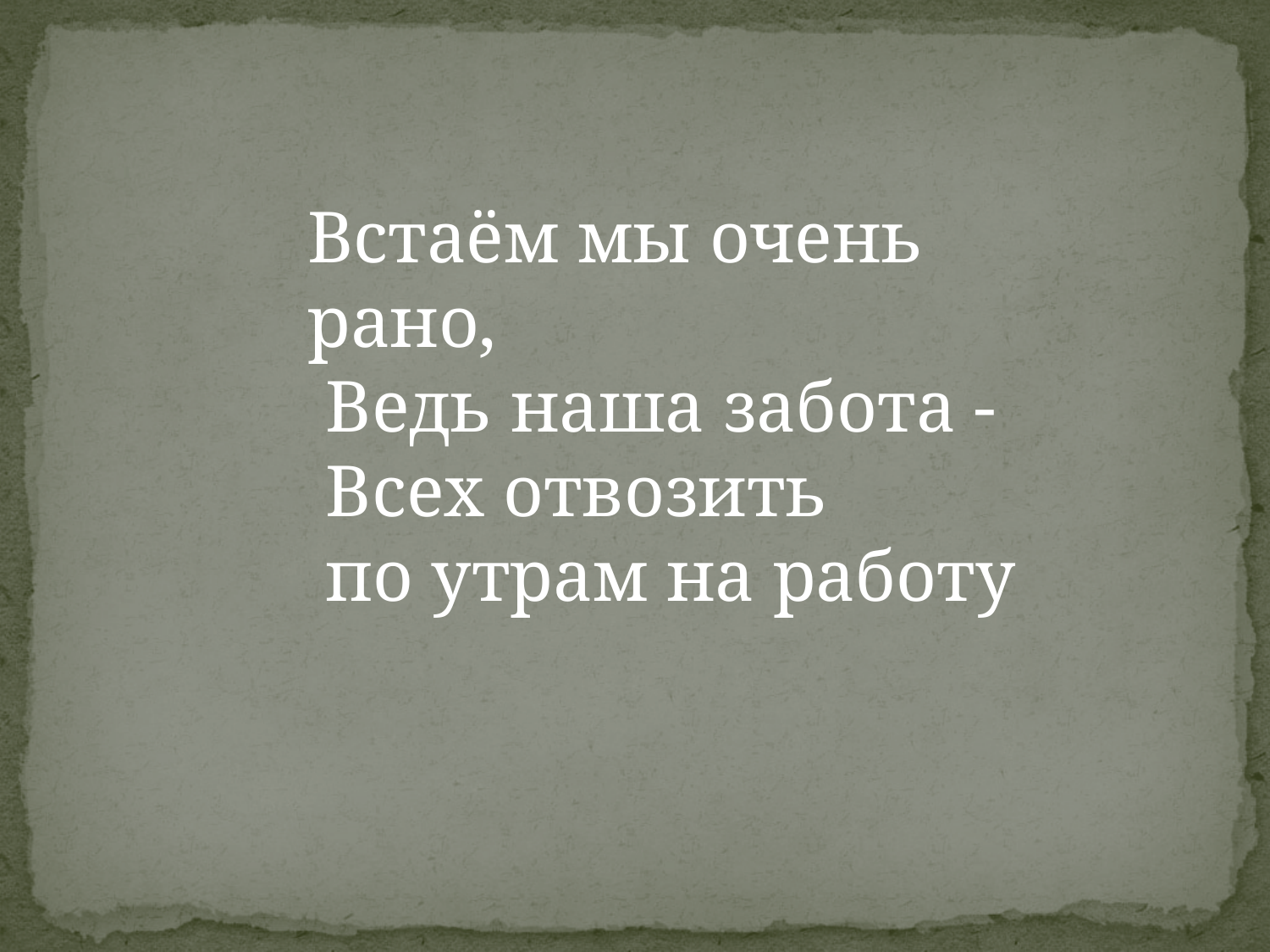

Встаём мы очень рано,
 Ведь наша забота -
 Всех отвозить
 по утрам на работу